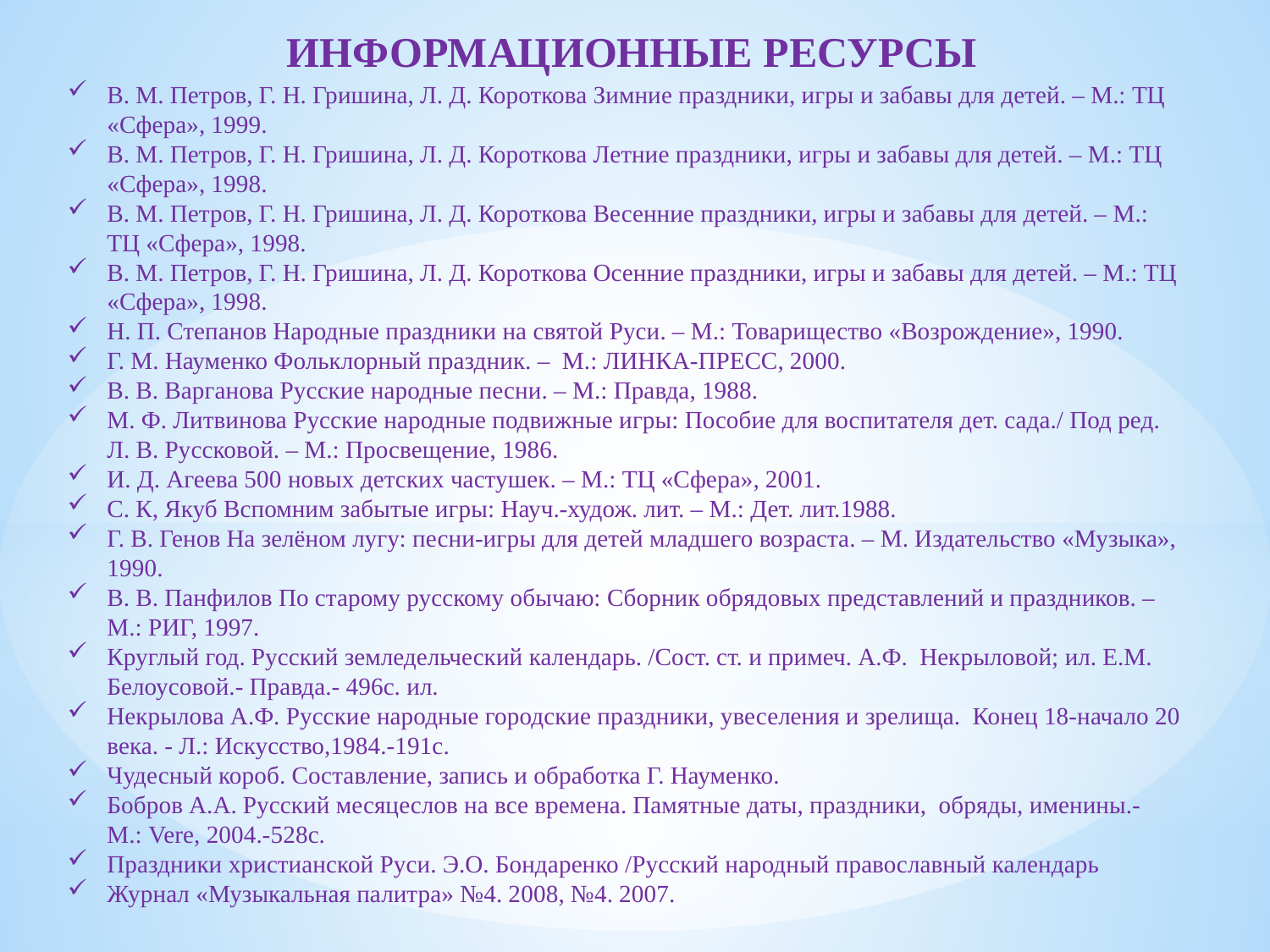

Информационные ресурсы
В. М. Петров, Г. Н. Гришина, Л. Д. Короткова Зимние праздники, игры и забавы для детей. – М.: ТЦ «Сфера», 1999.
В. М. Петров, Г. Н. Гришина, Л. Д. Короткова Летние праздники, игры и забавы для детей. – М.: ТЦ «Сфера», 1998.
В. М. Петров, Г. Н. Гришина, Л. Д. Короткова Весенние праздники, игры и забавы для детей. – М.: ТЦ «Сфера», 1998.
В. М. Петров, Г. Н. Гришина, Л. Д. Короткова Осенние праздники, игры и забавы для детей. – М.: ТЦ «Сфера», 1998.
Н. П. Степанов Народные праздники на святой Руси. – М.: Товарищество «Возрождение», 1990.
Г. М. Науменко Фольклорный праздник. –  М.: ЛИНКА-ПРЕСС, 2000.
В. В. Варганова Русские народные песни. – М.: Правда, 1988.
М. Ф. Литвинова Русские народные подвижные игры: Пособие для воспитателя дет. сада./ Под ред. Л. В. Руссковой. – М.: Просвещение, 1986.
И. Д. Агеева 500 новых детских частушек. – М.: ТЦ «Сфера», 2001.
С. К, Якуб Вспомним забытые игры: Науч.-худож. лит. – М.: Дет. лит.1988.
Г. В. Генов На зелёном лугу: песни-игры для детей младшего возраста. – М. Издательство «Музыка», 1990.
В. В. Панфилов По старому русскому обычаю: Сборник обрядовых представлений и праздников. – М.: РИГ, 1997.
Круглый год. Русский земледельческий календарь. /Сост. ст. и примеч. А.Ф.  Некрыловой; ил. Е.М. Белоусовой.- Правда.- 496с. ил.
Некрылова А.Ф. Русские народные городские праздники, увеселения и зрелища.  Конец 18-начало 20 века. - Л.: Искусство,1984.-191с.
Чудесный короб. Составление, запись и обработка Г. Науменко.
Бобров А.А. Русский месяцеслов на все времена. Памятные даты, праздники,  обряды, именины.- М.: Vere, 2004.-528с.
Праздники христианской Руси. Э.О. Бондаренко /Русский народный православный календарь
Журнал «Музыкальная палитра» №4. 2008, №4. 2007.